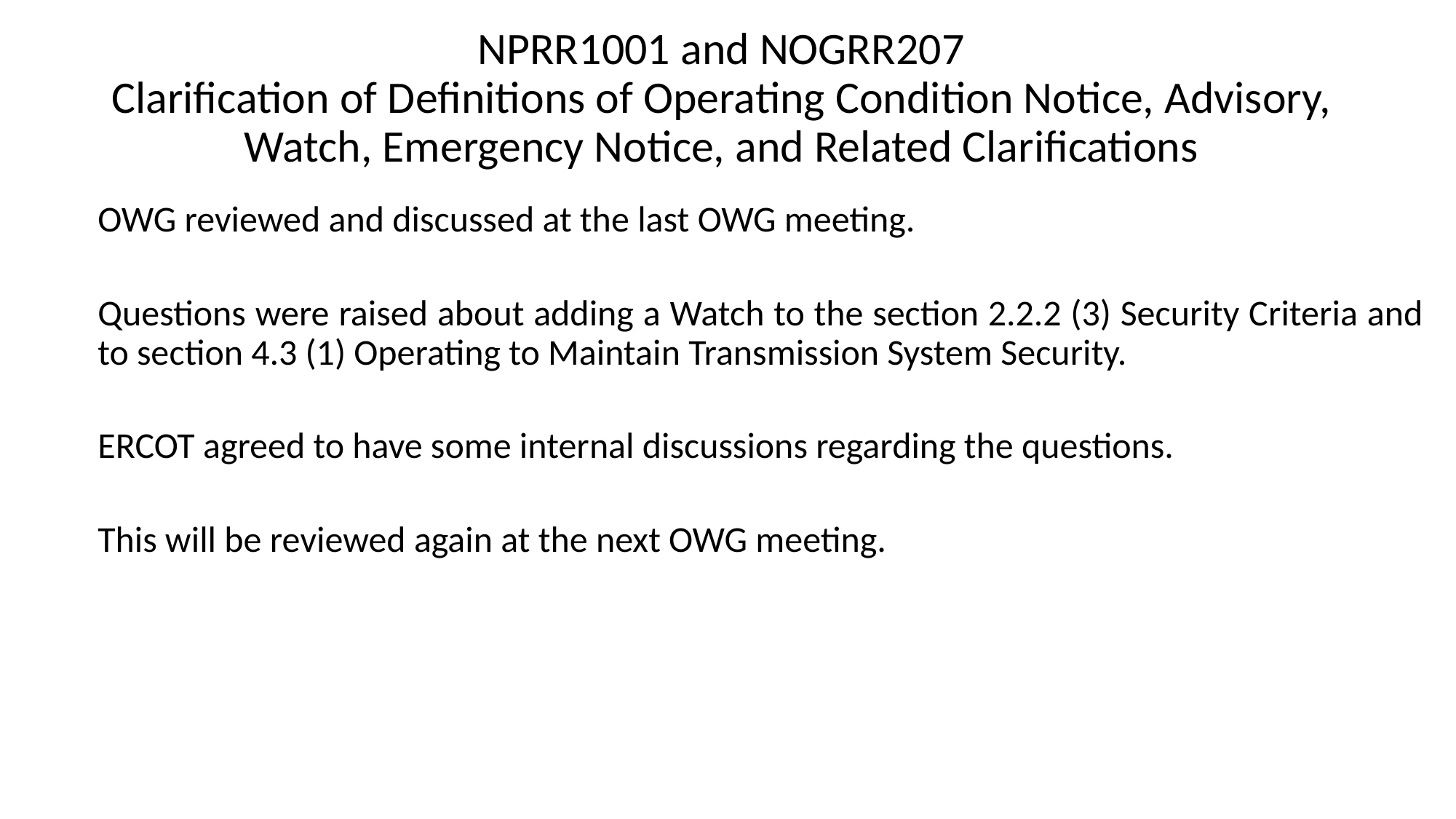

# NPRR1001 and NOGRR207 Clarification of Definitions of Operating Condition Notice, Advisory, Watch, Emergency Notice, and Related Clarifications
OWG reviewed and discussed at the last OWG meeting.

Questions were raised about adding a Watch to the section 2.2.2 (3) Security Criteria and to section 4.3 (1) Operating to Maintain Transmission System Security.

ERCOT agreed to have some internal discussions regarding the questions.

This will be reviewed again at the next OWG meeting.